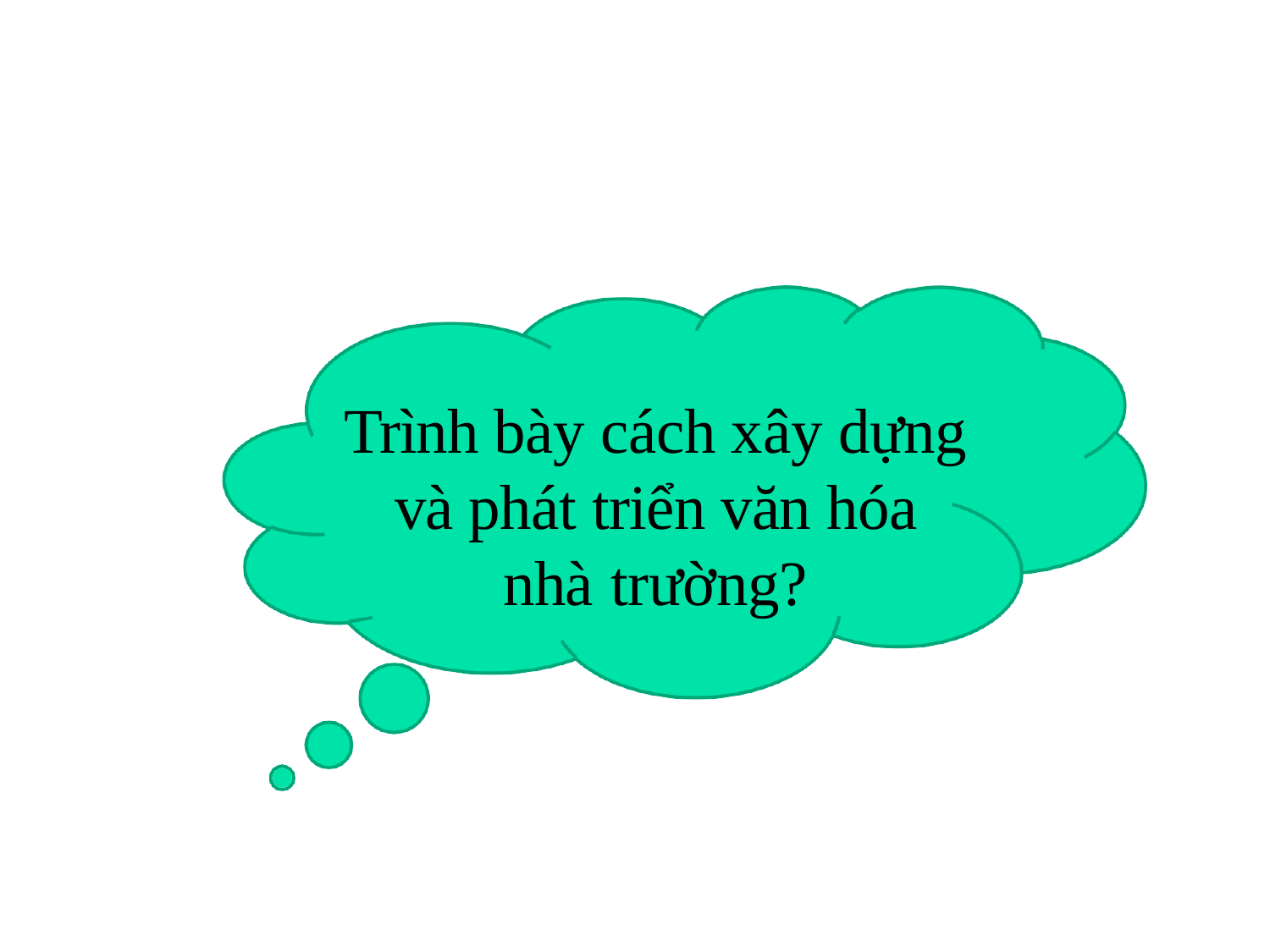

Trình bày cách xây dựng  và phát triển văn hóa  nhà trường?